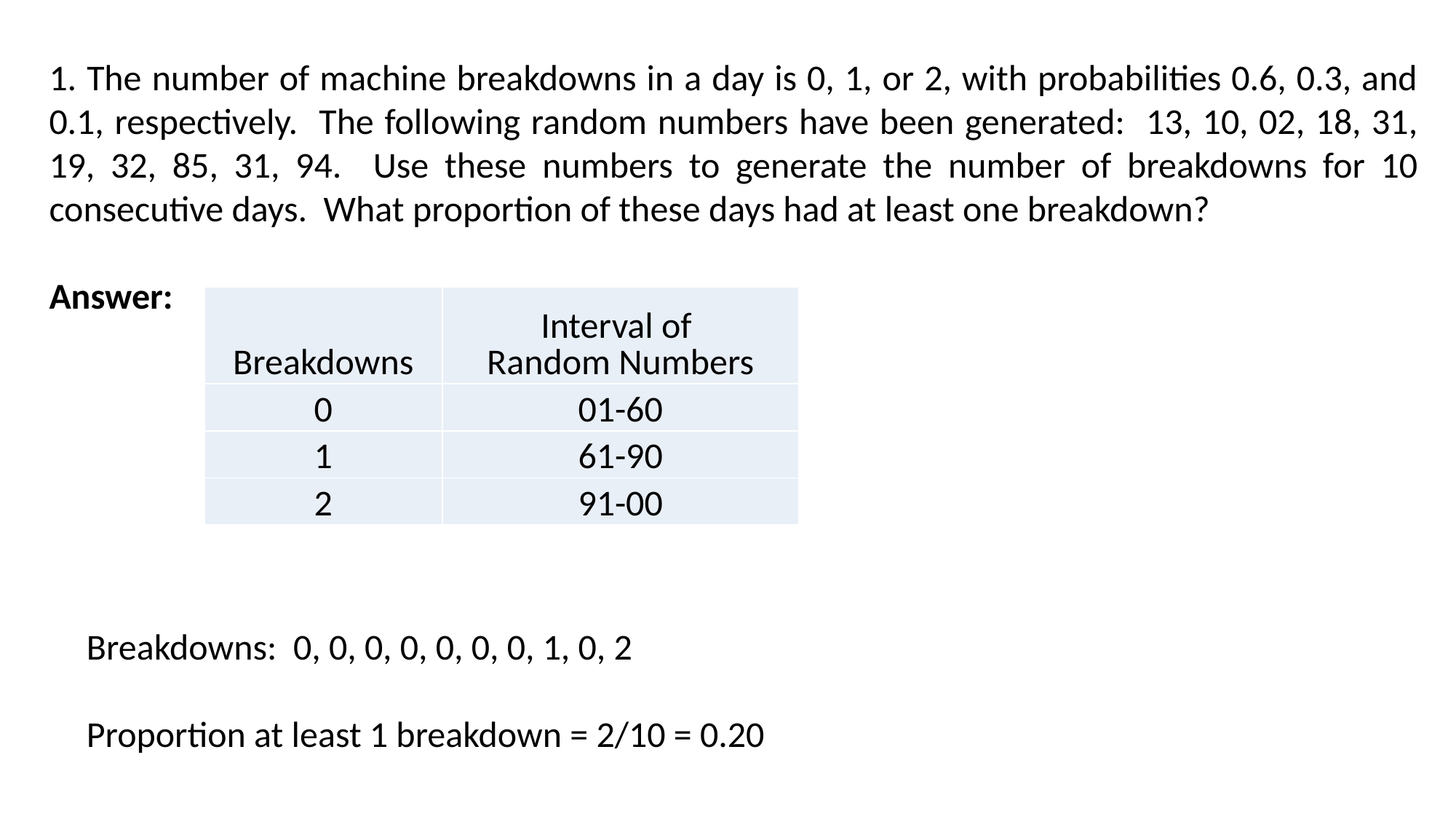

1. The number of machine breakdowns in a day is 0, 1, or 2, with probabilities 0.6, 0.3, and 0.1, respectively.  The following random numbers have been generated:  13, 10, 02, 18, 31, 19, 32, 85, 31, 94.  Use these numbers to generate the number of breakdowns for 10 consecutive days.  What proportion of these days had at least one breakdown?

Answer:
| Breakdowns | Interval of Random Numbers |
| --- | --- |
| 0 | 01-60 |
| 1 | 61-90 |
| 2 | 91-00 |
Breakdowns:  0, 0, 0, 0, 0, 0, 0, 1, 0, 2

Proportion at least 1 breakdown = 2/10 = 0.20